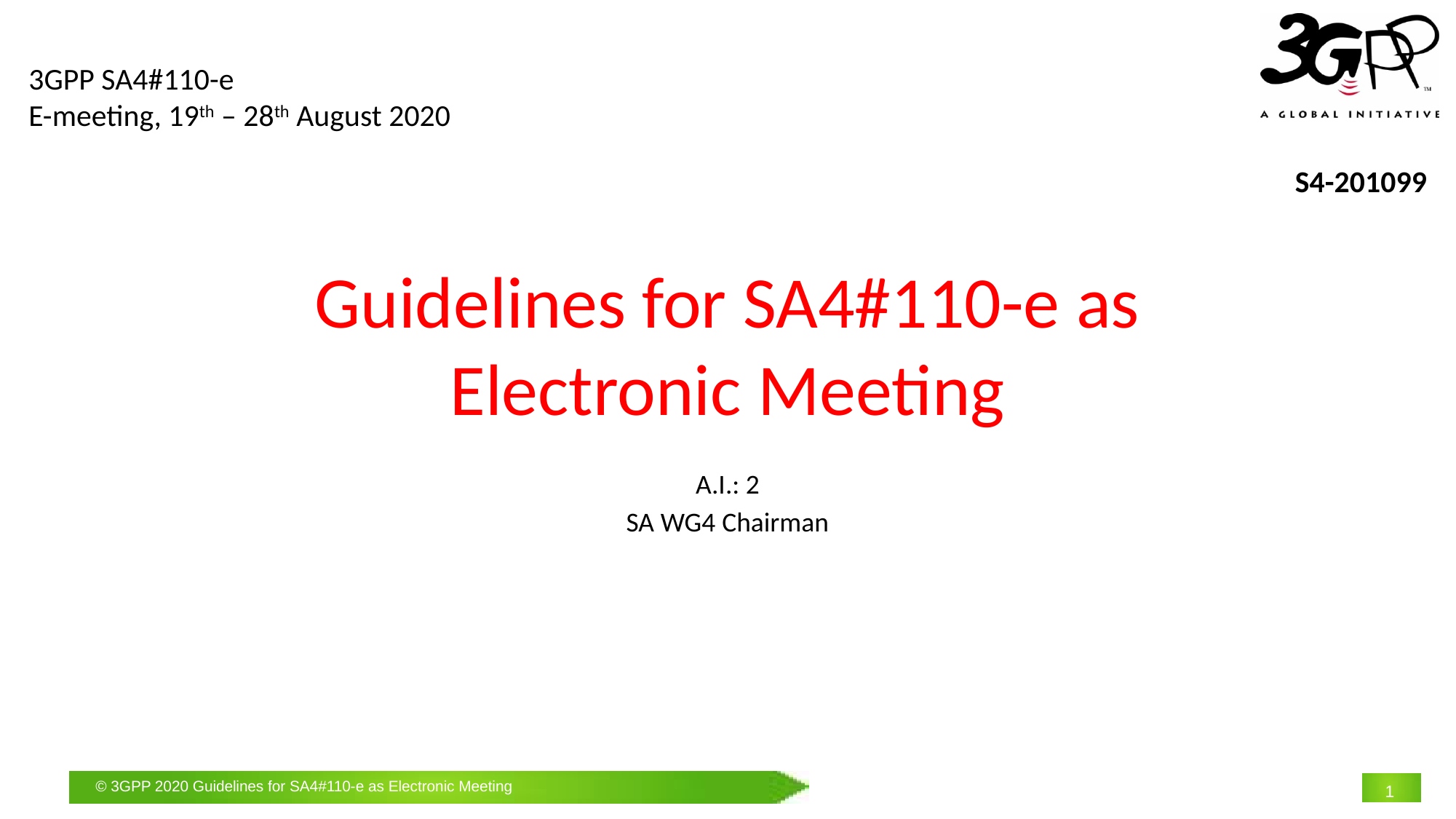

3GPP SA4#110-e
E-meeting, 19th – 28th August 2020
S4-201099
# Guidelines for SA4#110-e as Electronic Meeting
A.I.: 2
SA WG4 Chairman
1